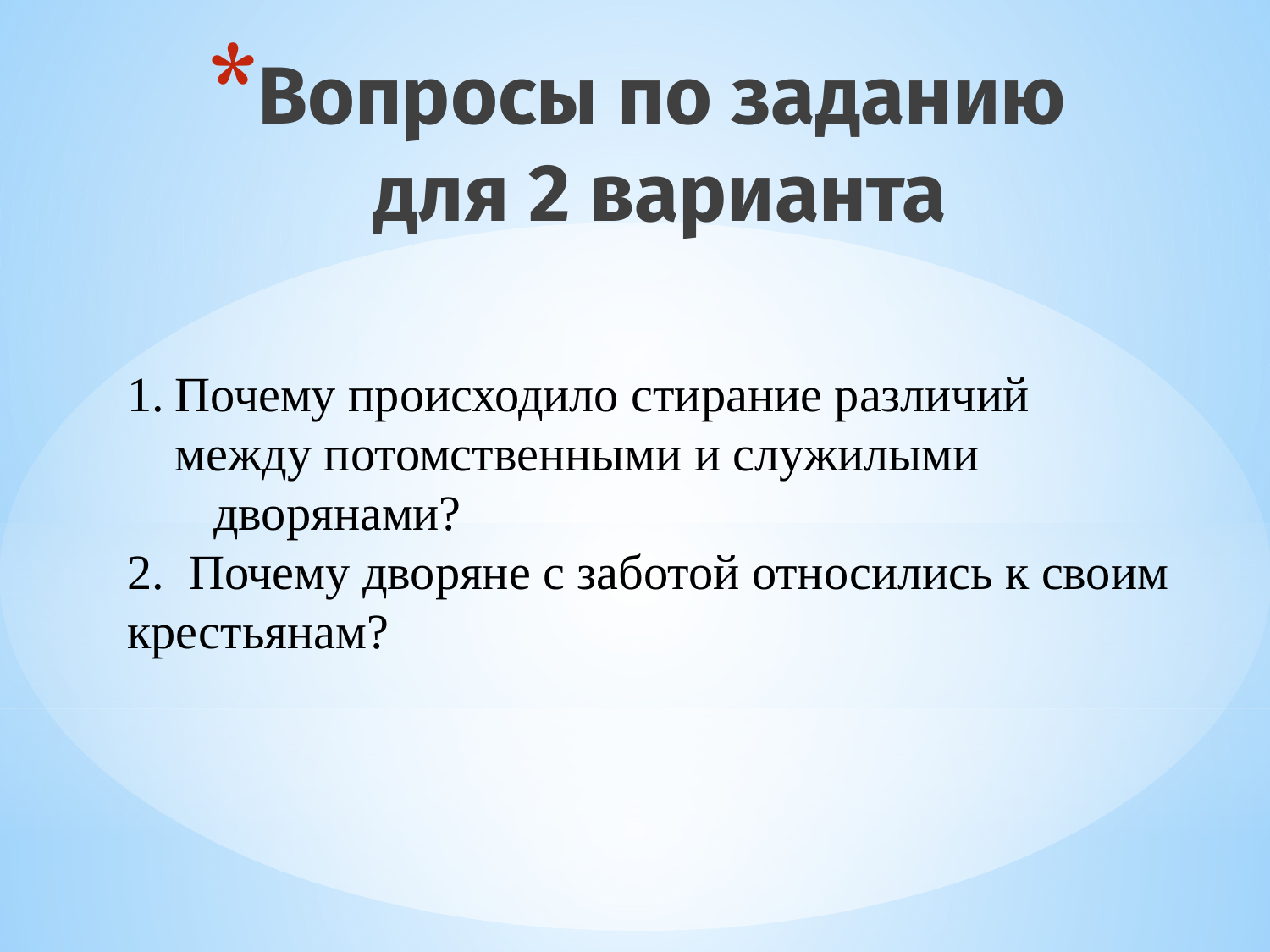

# Вопросы по заданию для 2 варианта
Почему происходило стирание различий между потомственными и служилыми
       дворянами?
2.  Почему дворяне с заботой относились к своим крестьянам?